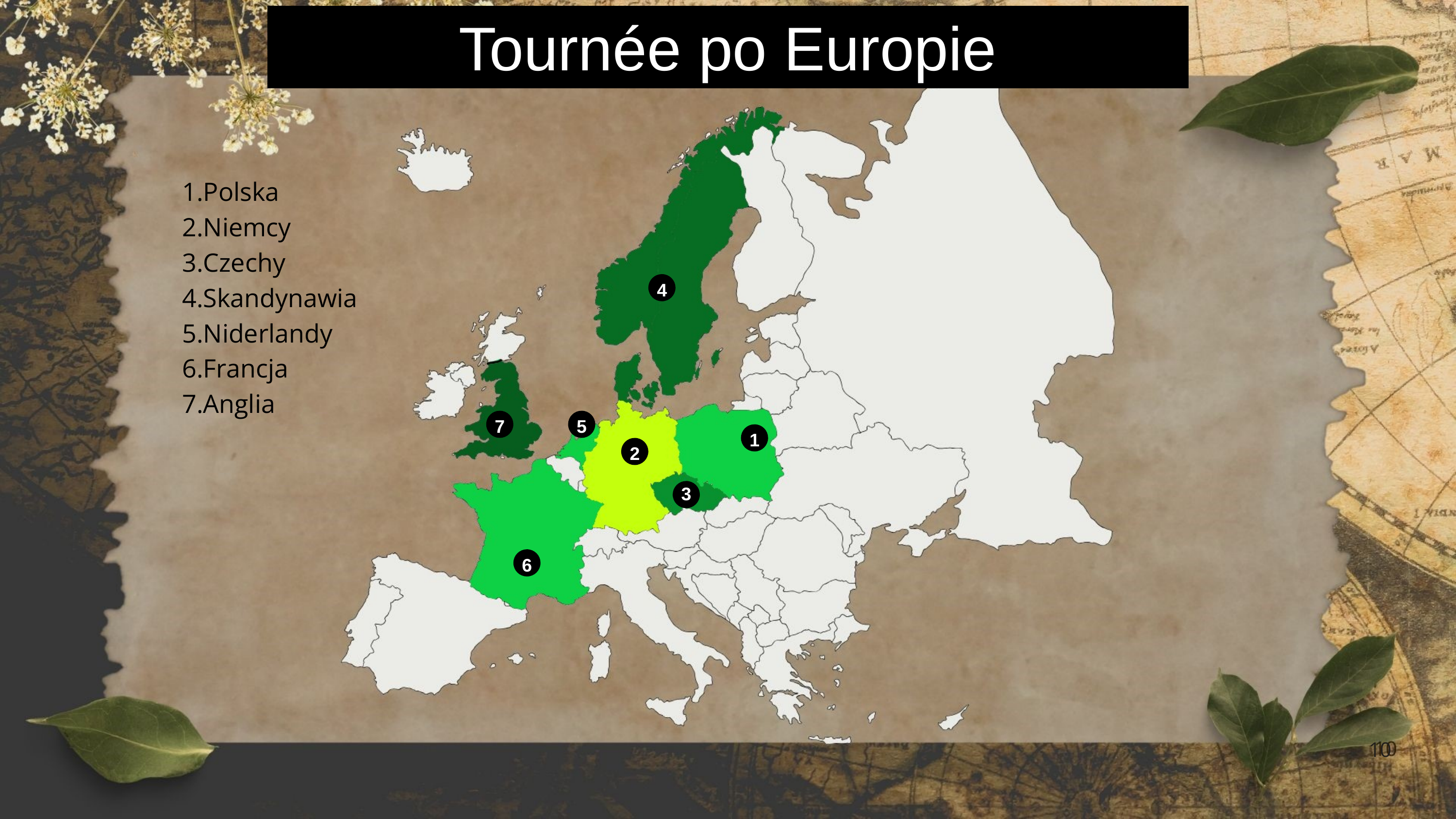

Tournée po Europie
1.Polska
2.Niemcy
3.Czechy
4.Skandynawia
5.Niderlandy
6.Francja
7.Anglia

4

7
5

1

2
3

6
10